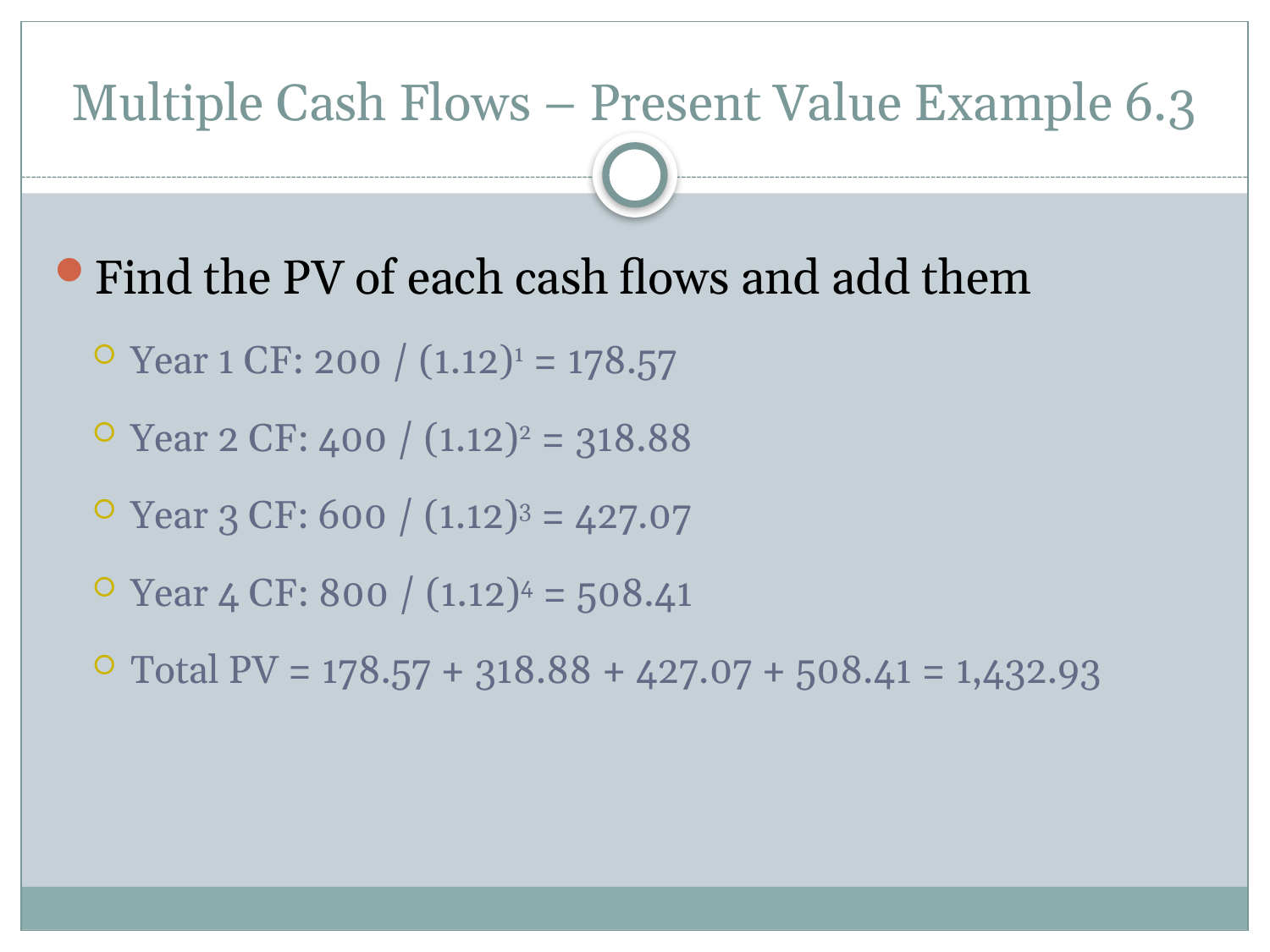

# Multiple Cash Flows – Present Value Example 6.3
Find the PV of each cash flows and add them
Year 1 CF: 200 / (1.12)1 = 178.57
Year 2 CF: 400 / (1.12)2 = 318.88
Year 3 CF: 600 / (1.12)3 = 427.07
Year 4 CF: 800 / (1.12)4 = 508.41
Total PV = 178.57 + 318.88 + 427.07 + 508.41 = 1,432.93